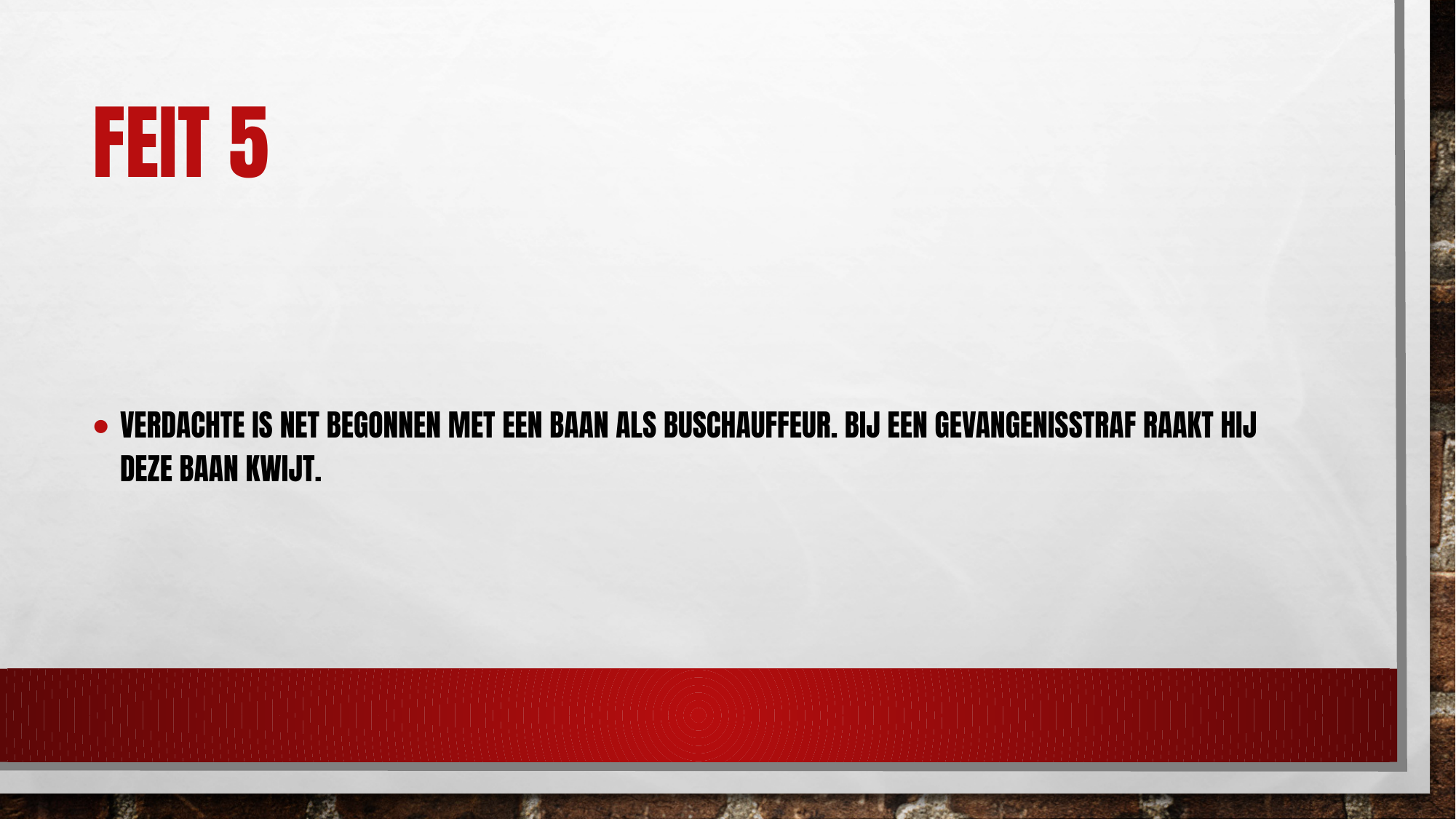

# Feit 5
Verdachte is net begonnen met een baan als buschauffeur. Bij een gevangenisstraf raakt hij deze baan kwijt.